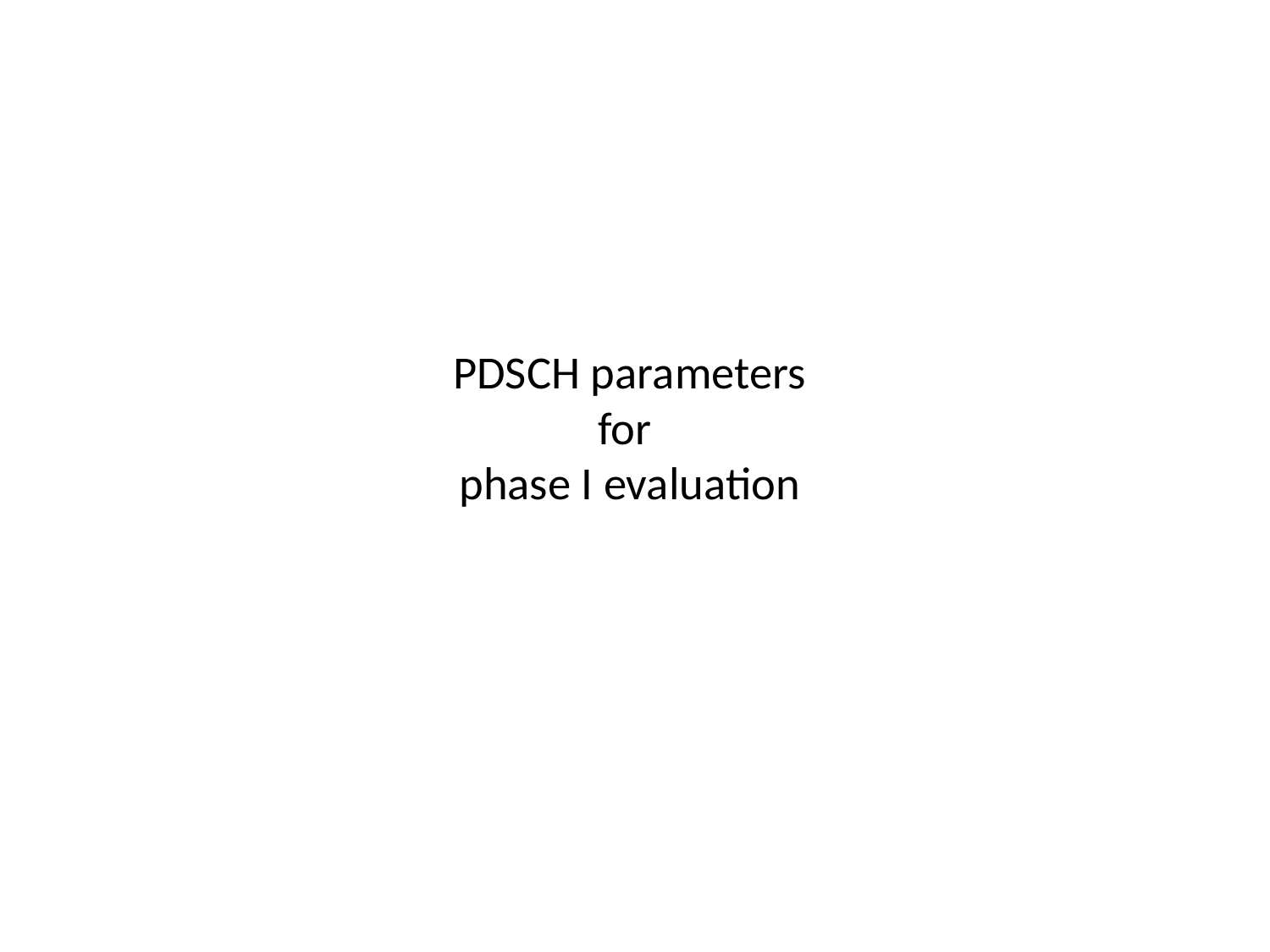

# PDSCH parameters for phase I evaluation